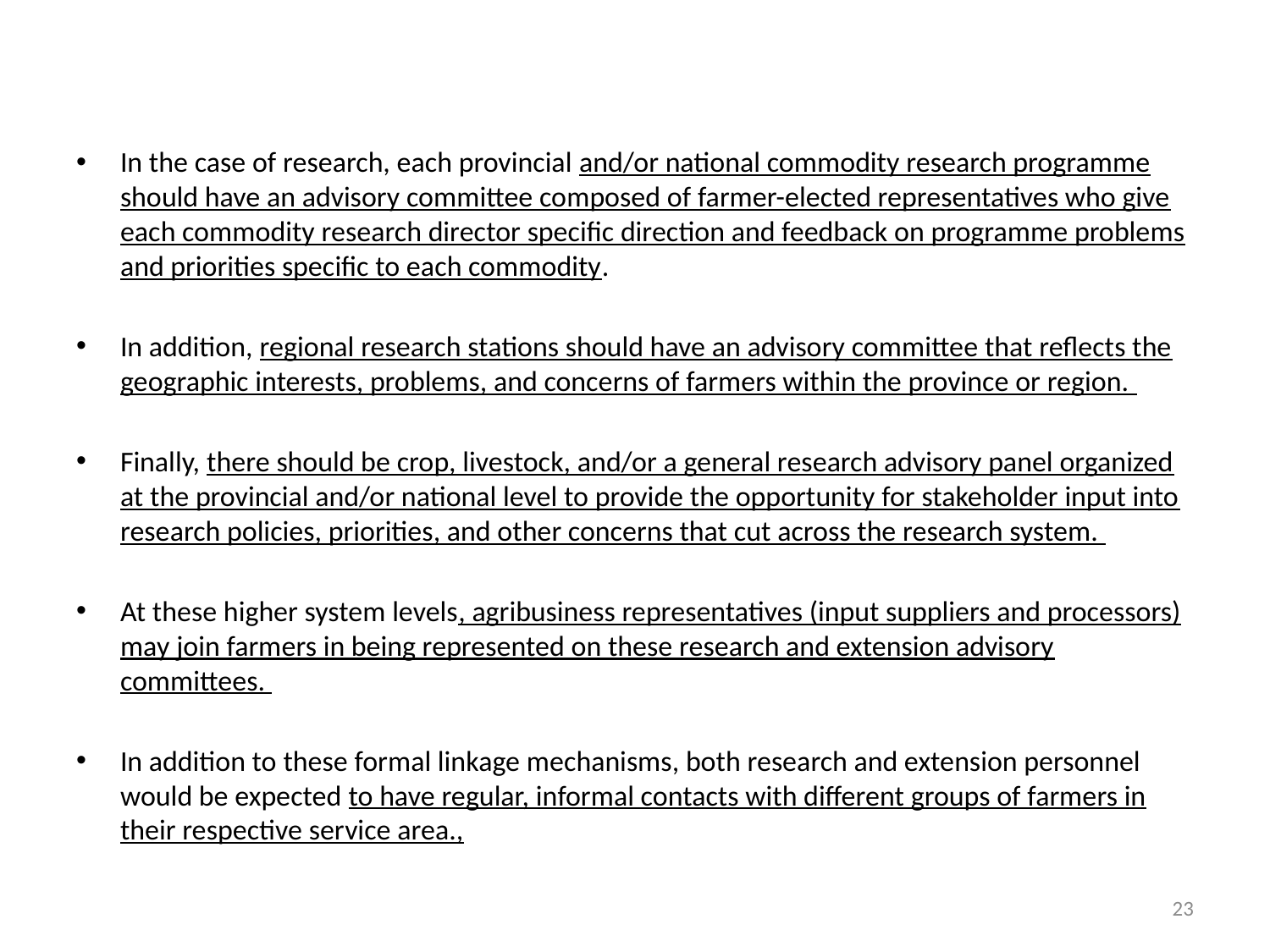

In the case of research, each provincial and/or national commodity research programme should have an advisory committee composed of farmer-elected representatives who give each commodity research director specific direction and feedback on programme problems and priorities specific to each commodity.

In addition, regional research stations should have an advisory committee that reflects the geographic interests, problems, and concerns of farmers within the province or region.

Finally, there should be crop, livestock, and/or a general research advisory panel organized at the provincial and/or national level to provide the opportunity for stakeholder input into research policies, priorities, and other concerns that cut across the research system.

At these higher system levels, agribusiness representatives (input suppliers and processors) may join farmers in being represented on these research and extension advisory committees.

In addition to these formal linkage mechanisms, both research and extension personnel would be expected to have regular, informal contacts with different groups of farmers in their respective service area.,

23